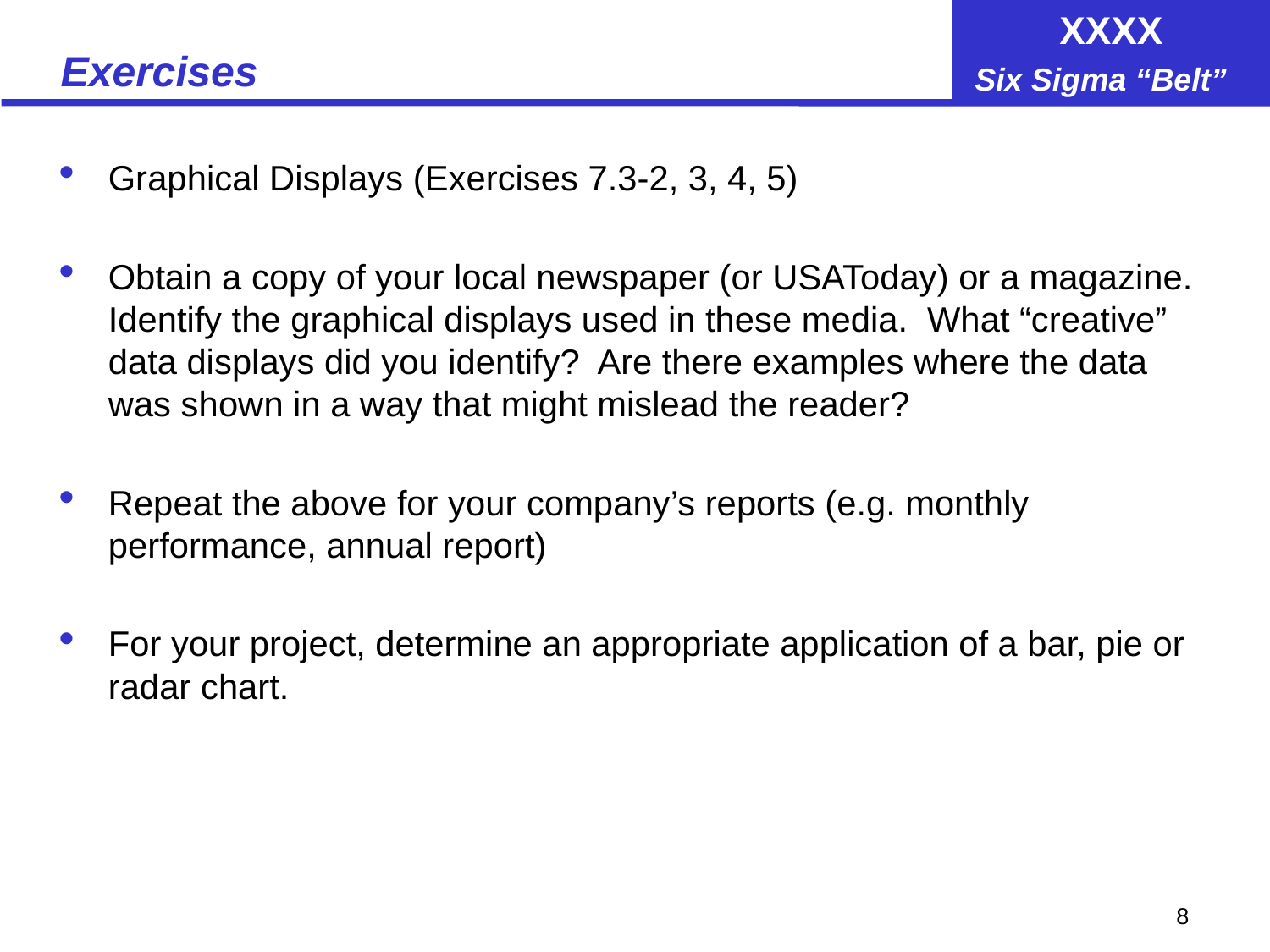

# Exercises
Graphical Displays (Exercises 7.3-2, 3, 4, 5)

Obtain a copy of your local newspaper (or USAToday) or a magazine.  Identify the graphical displays used in these media.  What “creative” data displays did you identify?  Are there examples where the data was shown in a way that might mislead the reader?

Repeat the above for your company’s reports (e.g. monthly performance, annual report)

For your project, determine an appropriate application of a bar, pie or radar chart.